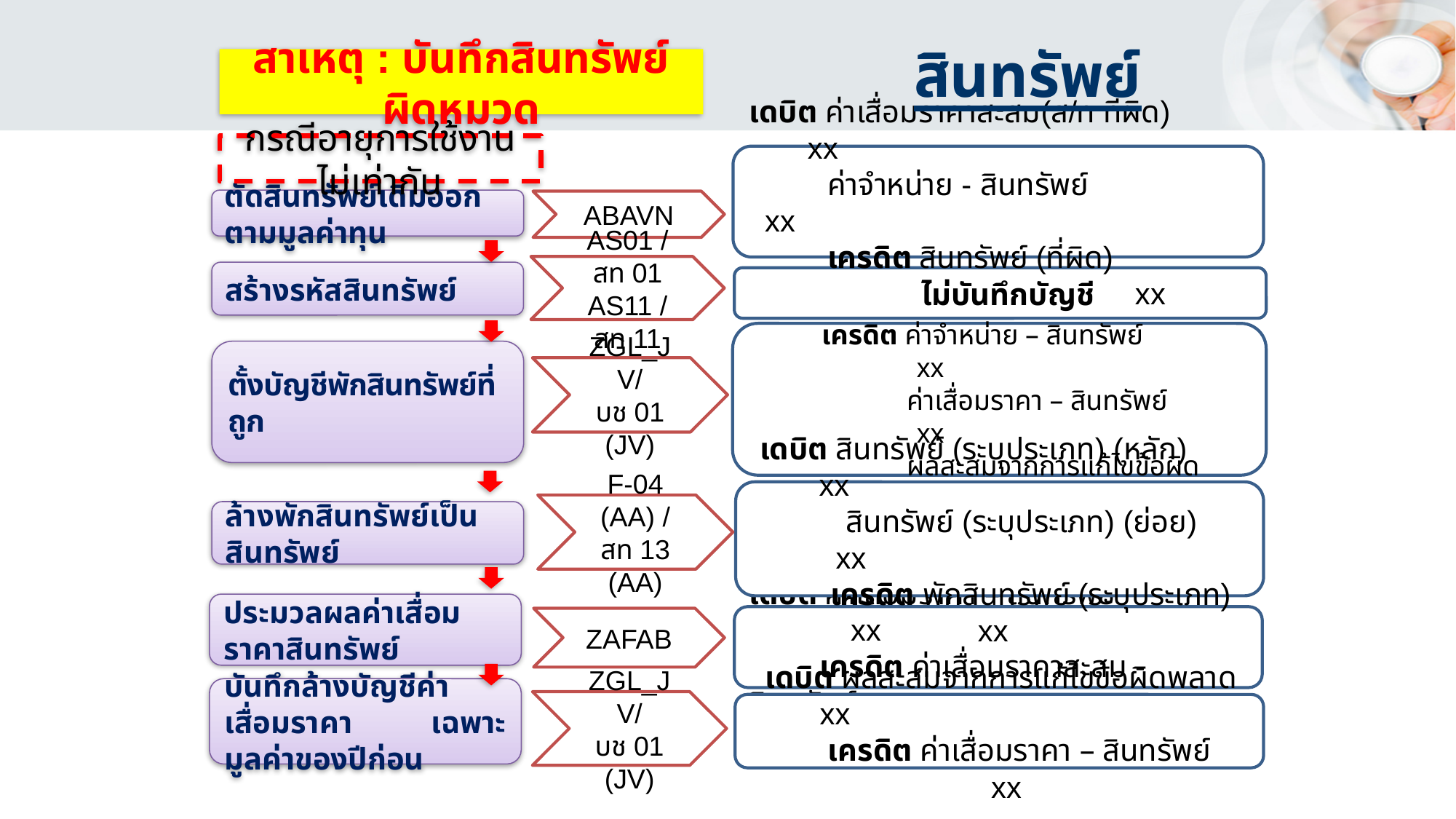

สินทรัพย์
สาเหตุ : บันทึกสินทรัพย์ผิดหมวด
กรณีอายุการใช้งานไม่เท่ากัน
เดบิต ค่าเสื่อมราคาสะสม(ส/ท ที่ผิด)                 xx
          ค่าจำหน่าย - สินทรัพย์	          xx
          เครดิต สินทรัพย์ (ที่ผิด)          	                     	       xx
ตัดสินทรัพย์เดิมออกตามมูลค่าทุน
ABAVN

AS01 /สท 01
AS11 / สท 11
สร้างรหัสสินทรัพย์
  ไม่บันทึกบัญชี

เดบิต พักสินทรัพย์ 	           	          xx
          เครดิต ค่าจำหน่าย – สินทรัพย์                 	        xx
                      ค่าเสื่อมราคา – สินทรัพย์                	        xx
                      ผลสะสมจากการแก้ไขข้อผิดพลาด (ค่าเสื่อมปีก่อน) xx
ตั้งบัญชีพักสินทรัพย์ที่ถูก
ZGL_JV/
บช 01 (JV)

 เดบิต สินทรัพย์ (ระบุประเภท) (หลัก)                xx
            สินทรัพย์ (ระบุประเภท) (ย่อย)                xx
          เครดิต พักสินทรัพย์ (ระบุประเภท)                             xx
F-04 (AA) /
สท 13 (AA)
ล้างพักสินทรัพย์เป็นสินทรัพย์

ประมวลผลค่าเสื่อมราคาสินทรัพย์
เดบิต ค่าเสื่อมราคา – สินทรัพย์                              xx
         เครดิต ค่าเสื่อมราคาสะสม - สินทรัพย์                         xx
ZAFAB

บันทึกล้างบัญชีค่าเสื่อมราคา เฉพาะมูลค่าของปีก่อน
ZGL_JV/
บช 01 (JV)
  เดบิต ผลสะสมจากการแก้ไขข้อผิดพลาด           xx
          เครดิต ค่าเสื่อมราคา – สินทรัพย์ 	        	   xx